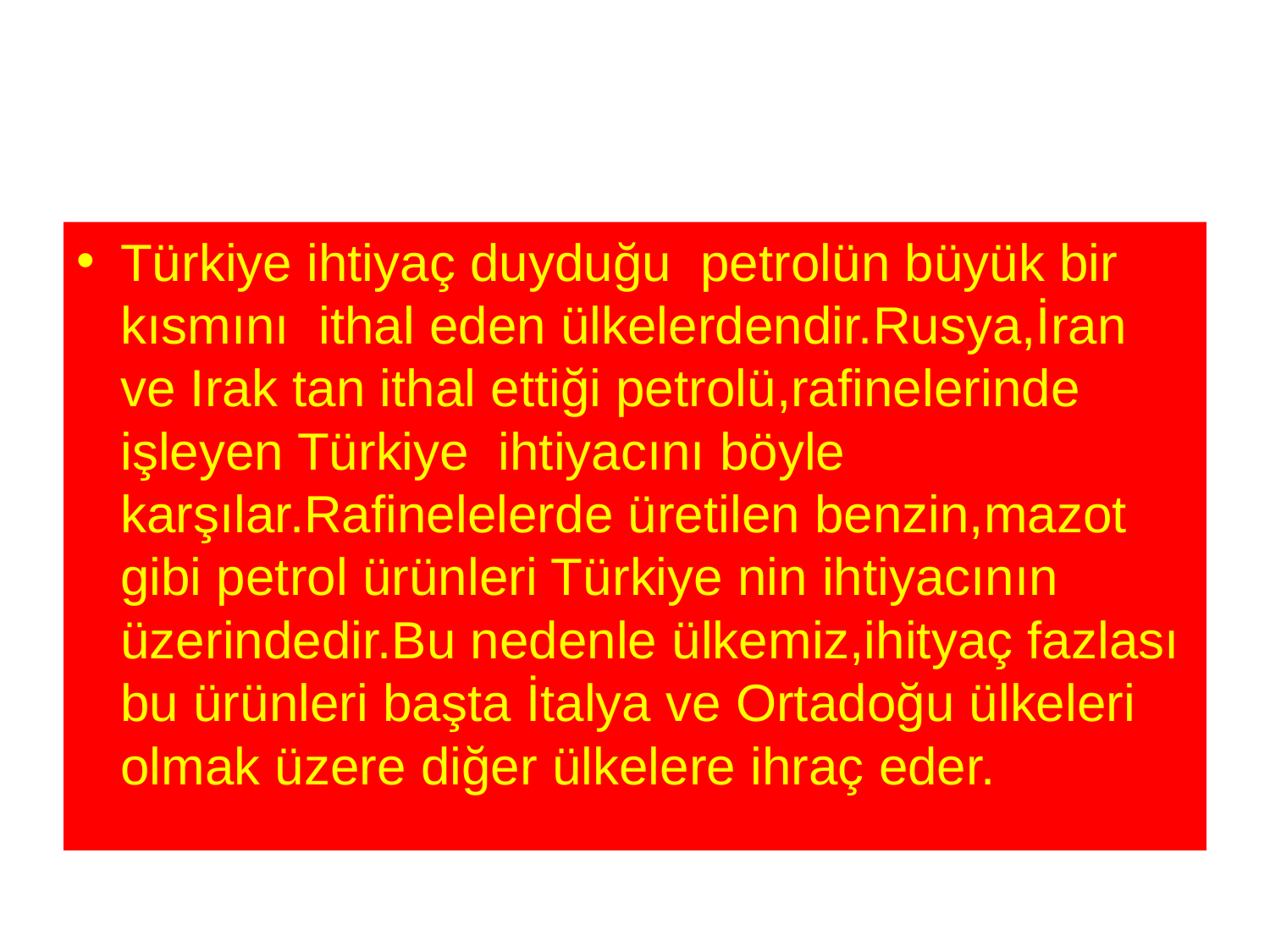

Türkiye ihtiyaç duyduğu  petrolün büyük bir kısmını  ithal eden ülkelerdendir.Rusya,İran ve Irak tan ithal ettiği petrolü,rafinelerinde işleyen Türkiye  ihtiyacını böyle karşılar.Rafinelelerde üretilen benzin,mazot gibi petrol ürünleri Türkiye nin ihtiyacının üzerindedir.Bu nedenle ülkemiz,ihityaç fazlası bu ürünleri başta İtalya ve Ortadoğu ülkeleri olmak üzere diğer ülkelere ihraç eder.